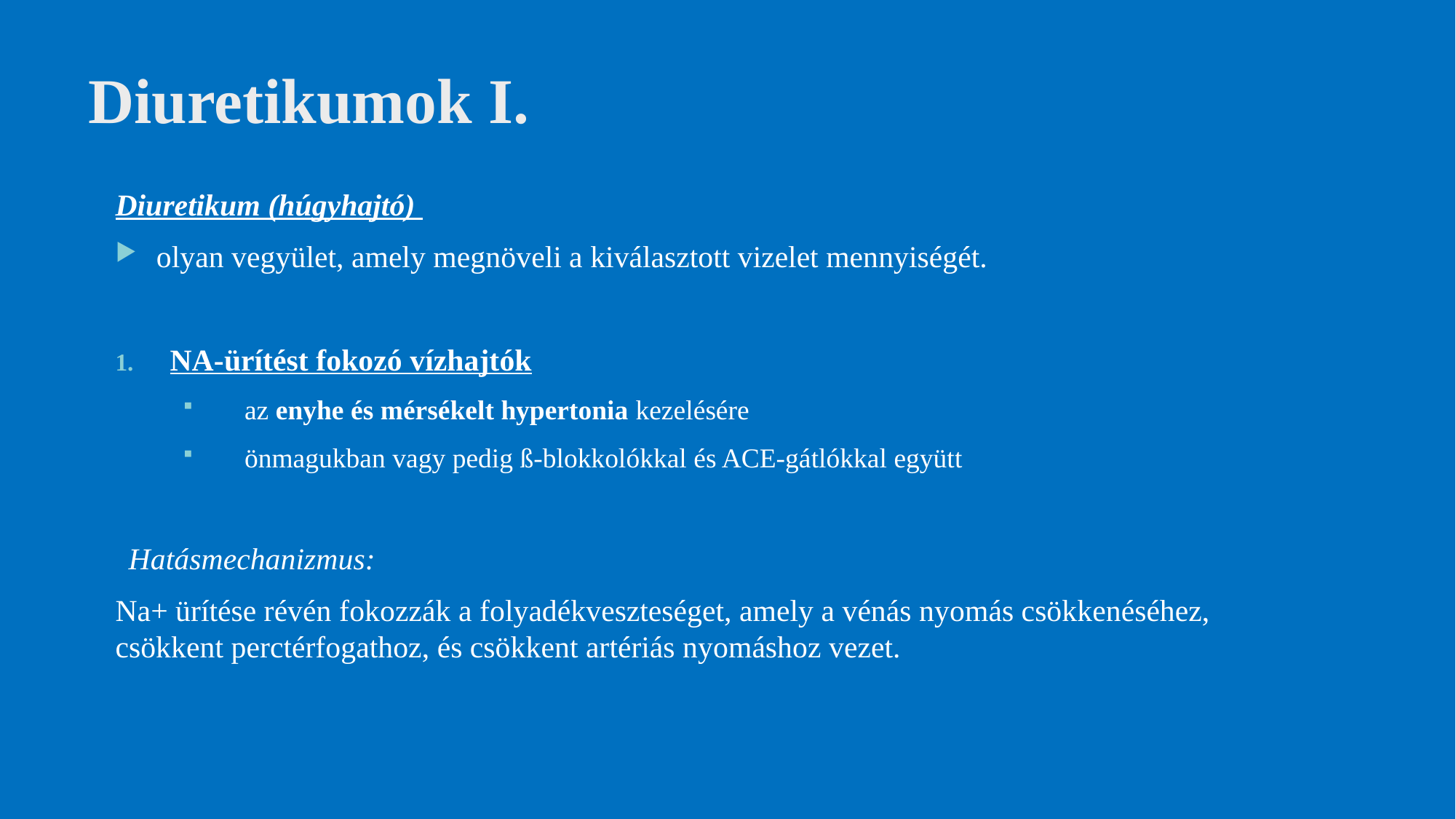

# Diuretikumok I.
Diuretikum (húgyhajtó)
olyan vegyület, amely megnöveli a kiválasztott vizelet mennyiségét.

NA-ürítést fokozó vízhajtók
az enyhe és mérsékelt hypertonia kezelésére
önmagukban vagy pedig ß-blokkolókkal és ACE-gátlókkal együtt

Hatásmechanizmus:
Na+ ürítése révén fokozzák a folyadékveszteséget, amely a vénás nyomás csökkenéséhez, csökkent perctérfogathoz, és csökkent artériás nyomáshoz vezet.